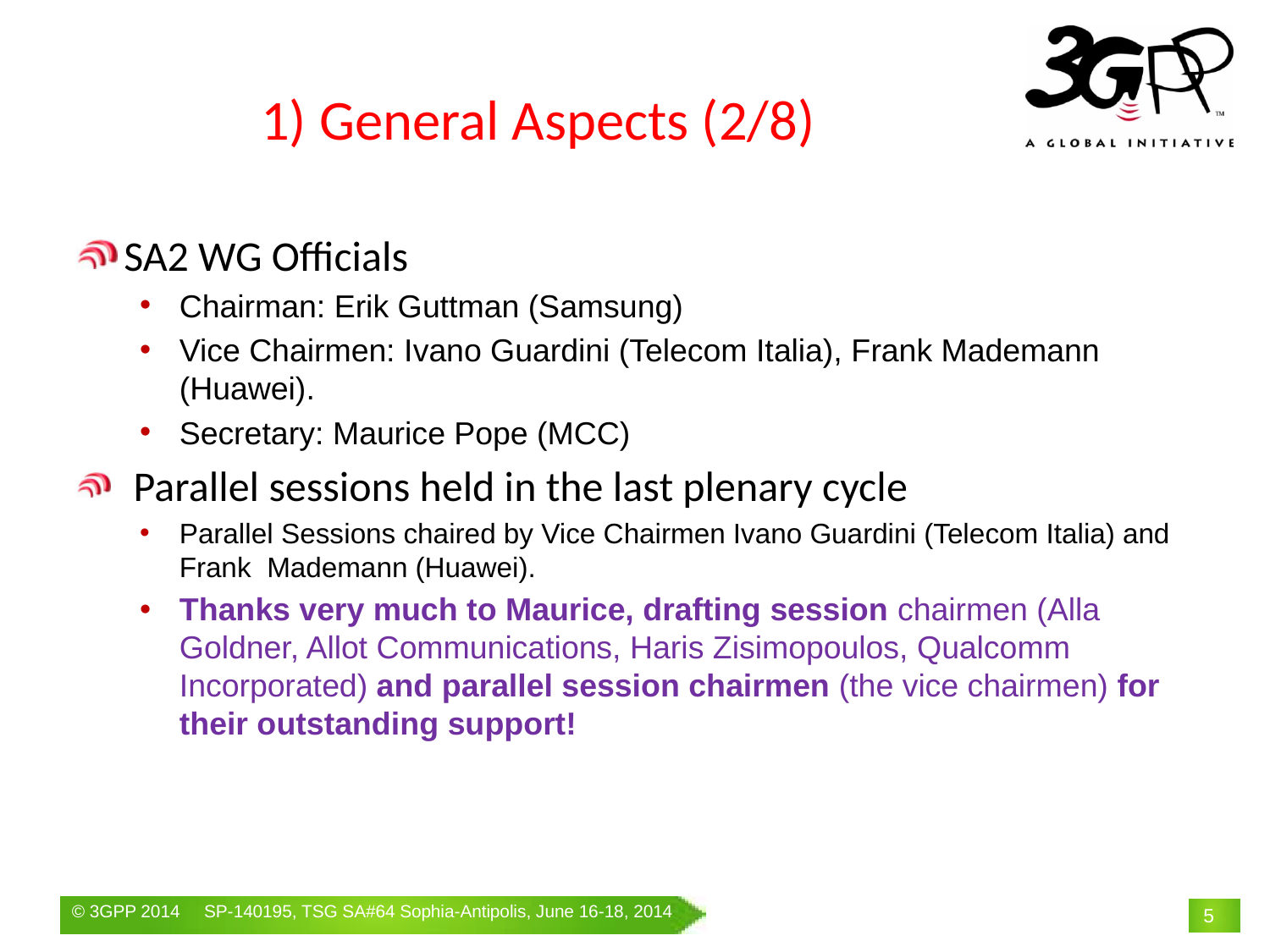

# 1) General Aspects (2/8)
SA2 WG Officials
Chairman: Erik Guttman (Samsung)
Vice Chairmen: Ivano Guardini (Telecom Italia), Frank Mademann (Huawei).
Secretary: Maurice Pope (MCC)
 Parallel sessions held in the last plenary cycle
Parallel Sessions chaired by Vice Chairmen Ivano Guardini (Telecom Italia) and Frank  Mademann (Huawei).
Thanks very much to Maurice, drafting session chairmen (Alla Goldner, Allot Communications, Haris Zisimopoulos, Qualcomm Incorporated) and parallel session chairmen (the vice chairmen) for their outstanding support!